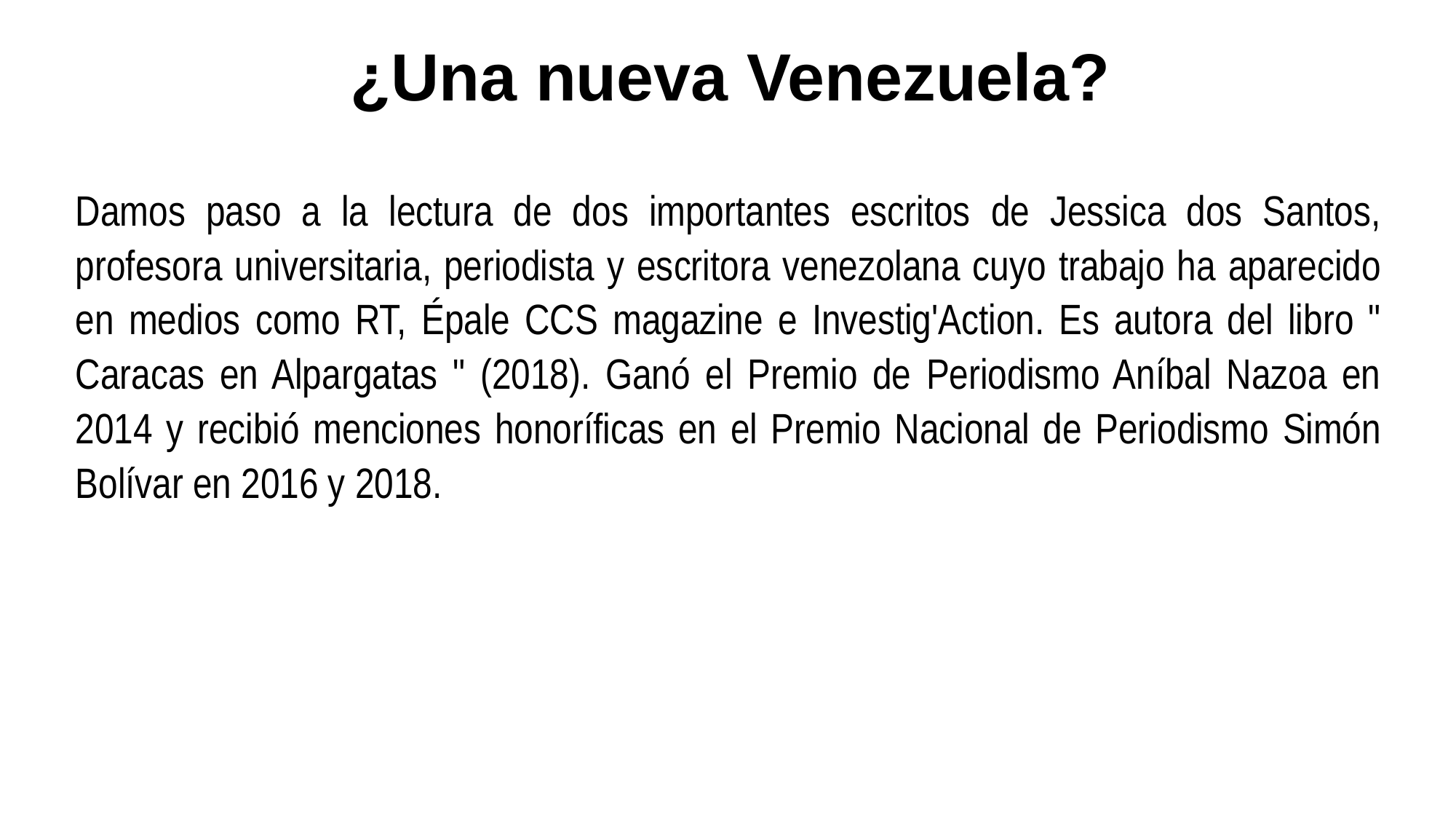

# ¿Una nueva Venezuela?
Damos paso a la lectura de dos importantes escritos de Jessica dos Santos, profesora universitaria, periodista y escritora venezolana cuyo trabajo ha aparecido en medios como RT, Épale CCS magazine e Investig'Action. Es autora del libro " Caracas en Alpargatas " (2018). Ganó el Premio de Periodismo Aníbal Nazoa en 2014 y recibió menciones honoríficas en el Premio Nacional de Periodismo Simón Bolívar en 2016 y 2018.